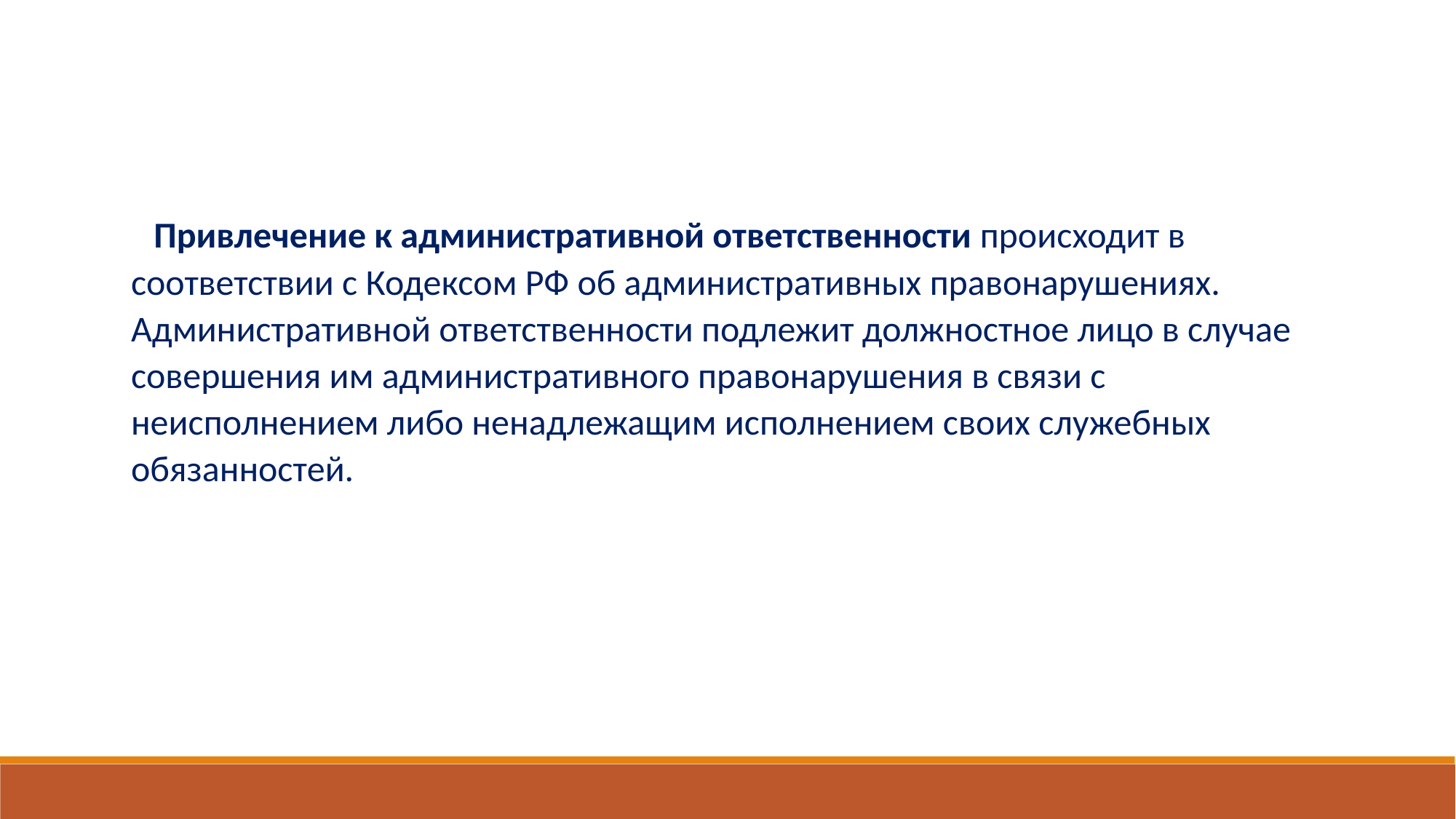

Привлечение к административной ответственности происходит в соответствии с Кодексом РФ об административных правонарушениях. Административной ответственности подлежит должностное лицо в случае совершения им административного правонарушения в связи с неисполнением либо ненадлежащим исполнением своих служебных обязанностей.